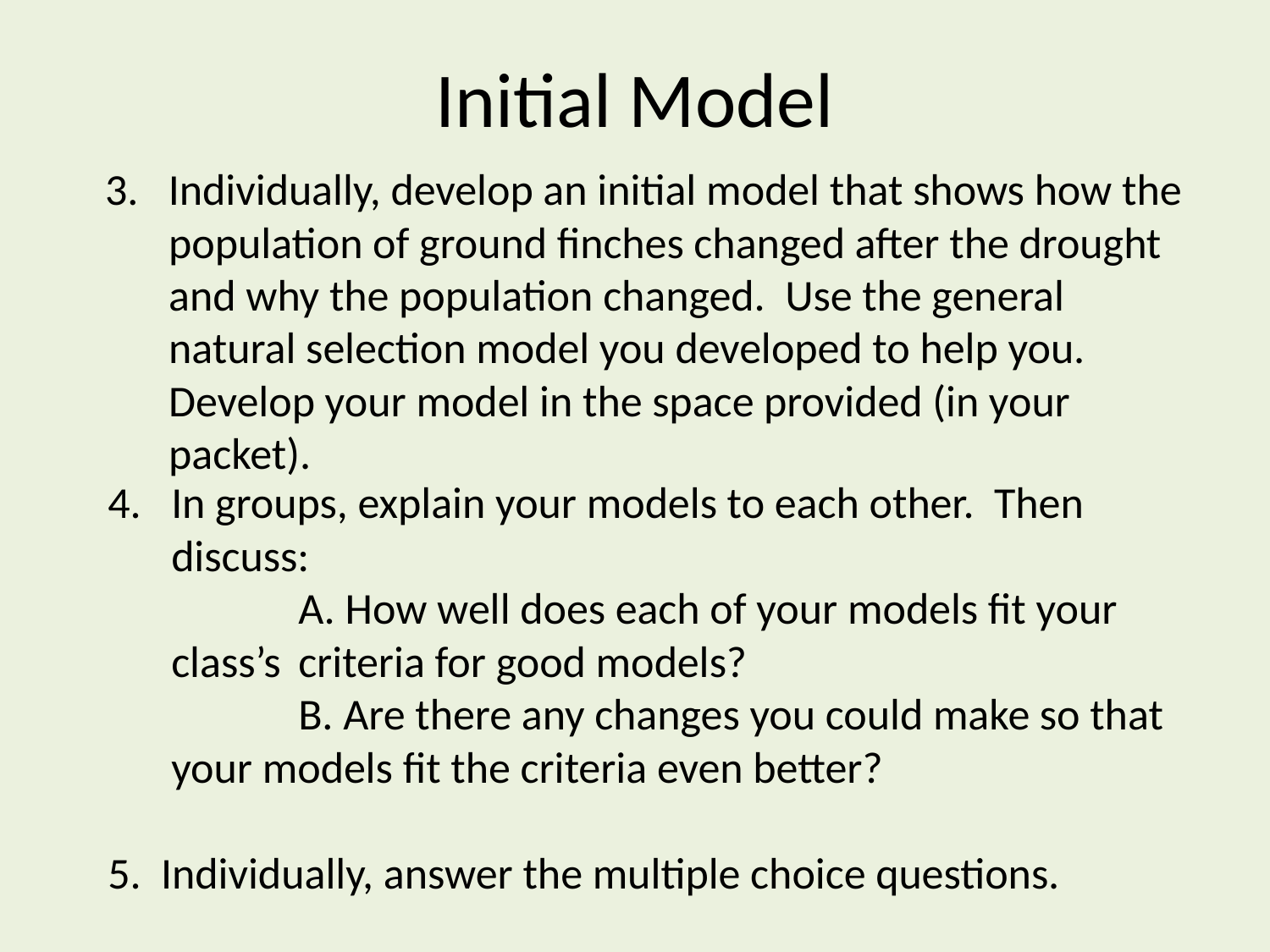

Initial Model
3.   Individually, develop an initial model that shows how the population of ground finches changed after the drought and why the population changed.  Use the general natural selection model you developed to help you.  Develop your model in the space provided (in your packet).

In groups, explain your models to each other.  Then discuss:
		A. How well does each of your models fit your class’s 	criteria for good models?
		B. Are there any changes you could make so that 	your models fit the criteria even better?

5.  Individually, answer the multiple choice questions.